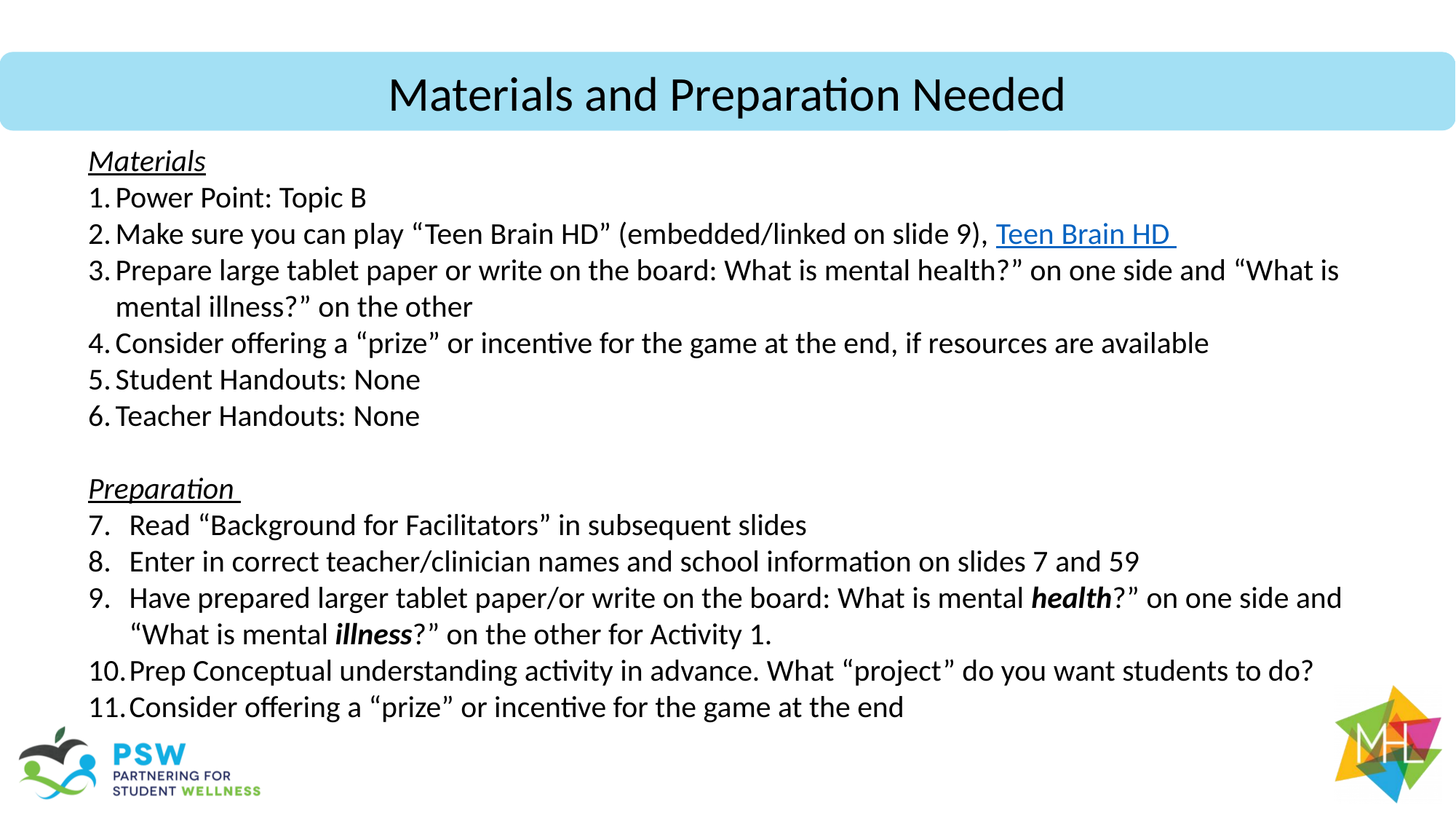

Materials and Preparation Needed
Materials
Power Point: Topic B
Make sure you can play “Teen Brain HD” (embedded/linked on slide 9), Teen Brain HD
Prepare large tablet paper or write on the board: What is mental health?” on one side and “What is mental illness?” on the other
Consider offering a “prize” or incentive for the game at the end, if resources are available
Student Handouts: None
Teacher Handouts: None

Preparation
Read “Background for Facilitators” in subsequent slides
Enter in correct teacher/clinician names and school information on slides 7 and 59
Have prepared larger tablet paper/or write on the board: What is mental health?” on one side and “What is mental illness?” on the other for Activity 1.
Prep Conceptual understanding activity in advance. What “project” do you want students to do?
Consider offering a “prize” or incentive for the game at the end